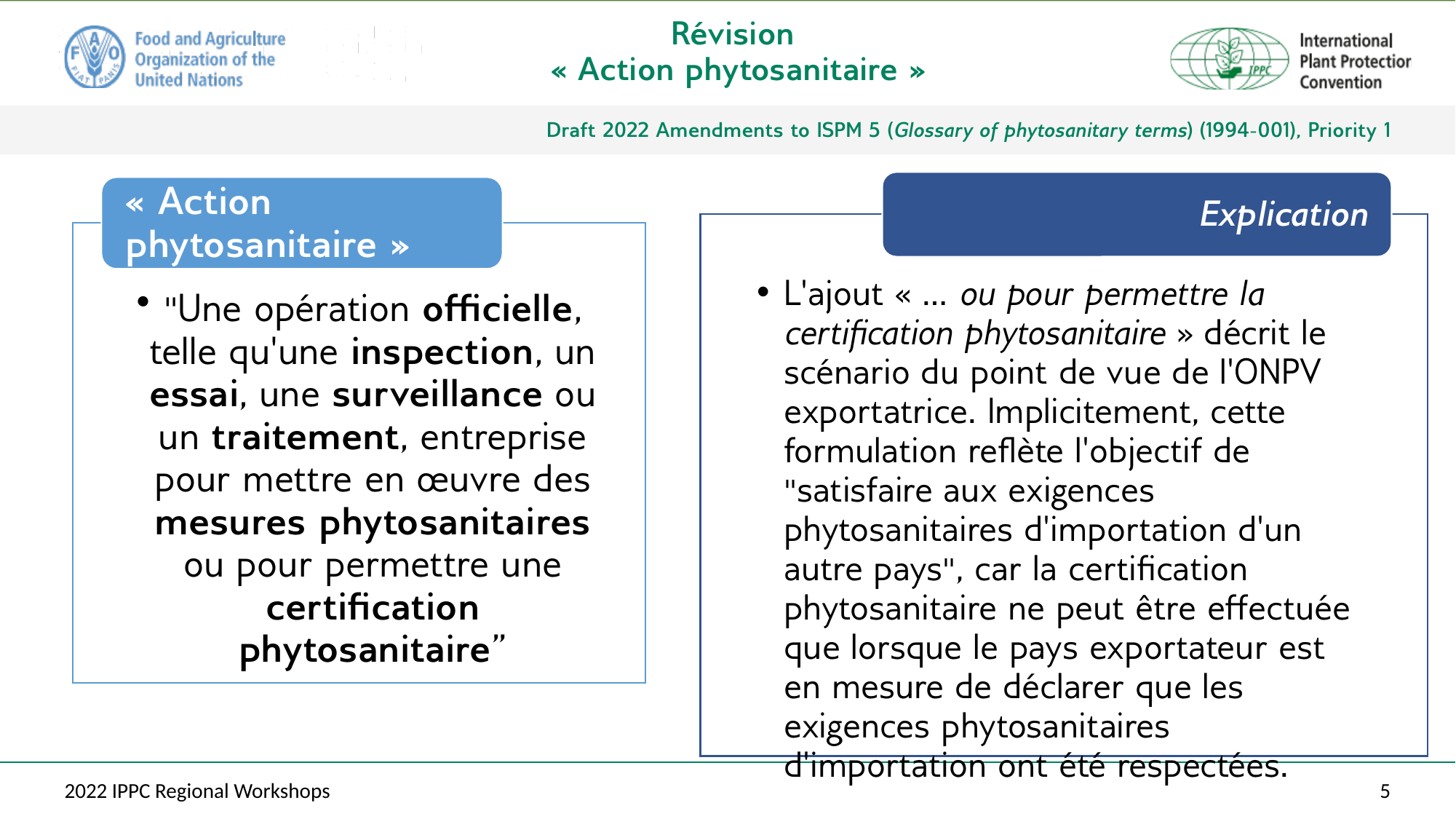

# Révision « Action phytosanitaire »
"Une opération officielle, telle qu'une inspection, un essai, une surveillance ou un traitement, entreprise pour mettre en œuvre des mesures phytosanitaires ou pour permettre une certification phytosanitaire”
« Action phytosanitaire »
L'ajout « … ou pour permettre la certification phytosanitaire » décrit le scénario du point de vue de l'ONPV exportatrice. Implicitement, cette formulation reflète l'objectif de "satisfaire aux exigences phytosanitaires d'importation d'un autre pays", car la certification phytosanitaire ne peut être effectuée que lorsque le pays exportateur est en mesure de déclarer que les exigences phytosanitaires d'importation ont été respectées.
Explication